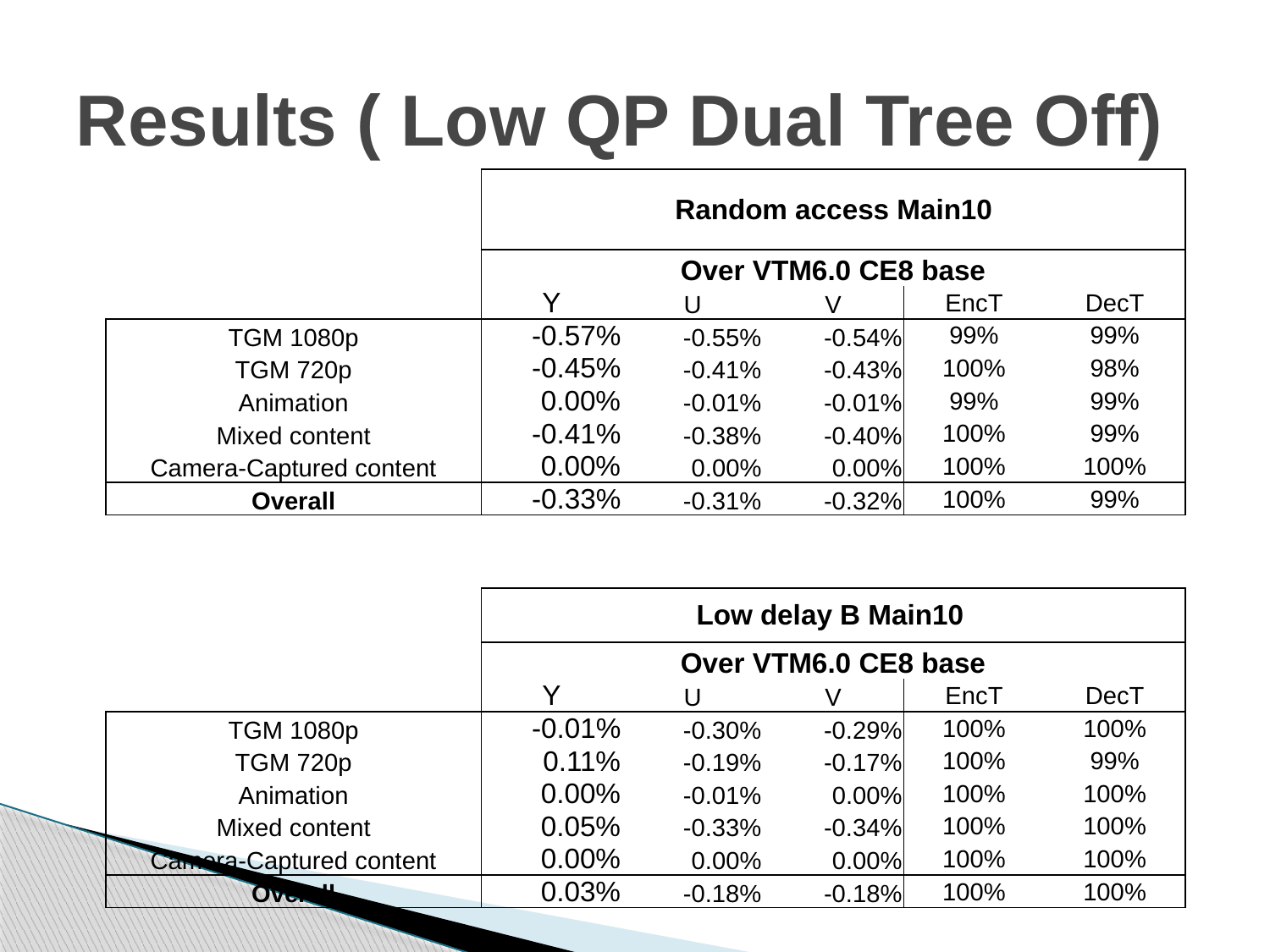

# Results ( Low QP Dual Tree Off)
|  | Random access Main10 |  |  |  |  |
| --- | --- | --- | --- | --- | --- |
|  | Over VTM6.0 CE8 base |  |  |  |  |
|  | Y | U | V | EncT | DecT |
| TGM 1080p | -0.57% | -0.55% | -0.54% | 99% | 99% |
| TGM 720p | -0.45% | -0.41% | -0.43% | 100% | 98% |
| Animation | 0.00% | -0.01% | -0.01% | 99% | 99% |
| Mixed content | -0.41% | -0.38% | -0.40% | 100% | 99% |
| Camera-Captured content | 0.00% | 0.00% | 0.00% | 100% | 100% |
| Overall | -0.33% | -0.31% | -0.32% | 100% | 99% |
|  |  |  |  |  |  |
|  |  |  |  |  |  |
|  | Low delay B Main10 |  |  |  |  |
|  | Over VTM6.0 CE8 base |  |  |  |  |
|  | Y | U | V | EncT | DecT |
| TGM 1080p | -0.01% | -0.30% | -0.29% | 100% | 100% |
| TGM 720p | 0.11% | -0.19% | -0.17% | 100% | 99% |
| Animation | 0.00% | -0.01% | 0.00% | 100% | 100% |
| Mixed content | 0.05% | -0.33% | -0.34% | 100% | 100% |
| Camera-Captured content | 0.00% | 0.00% | 0.00% | 100% | 100% |
| Overall | 0.03% | -0.18% | -0.18% | 100% | 100% |